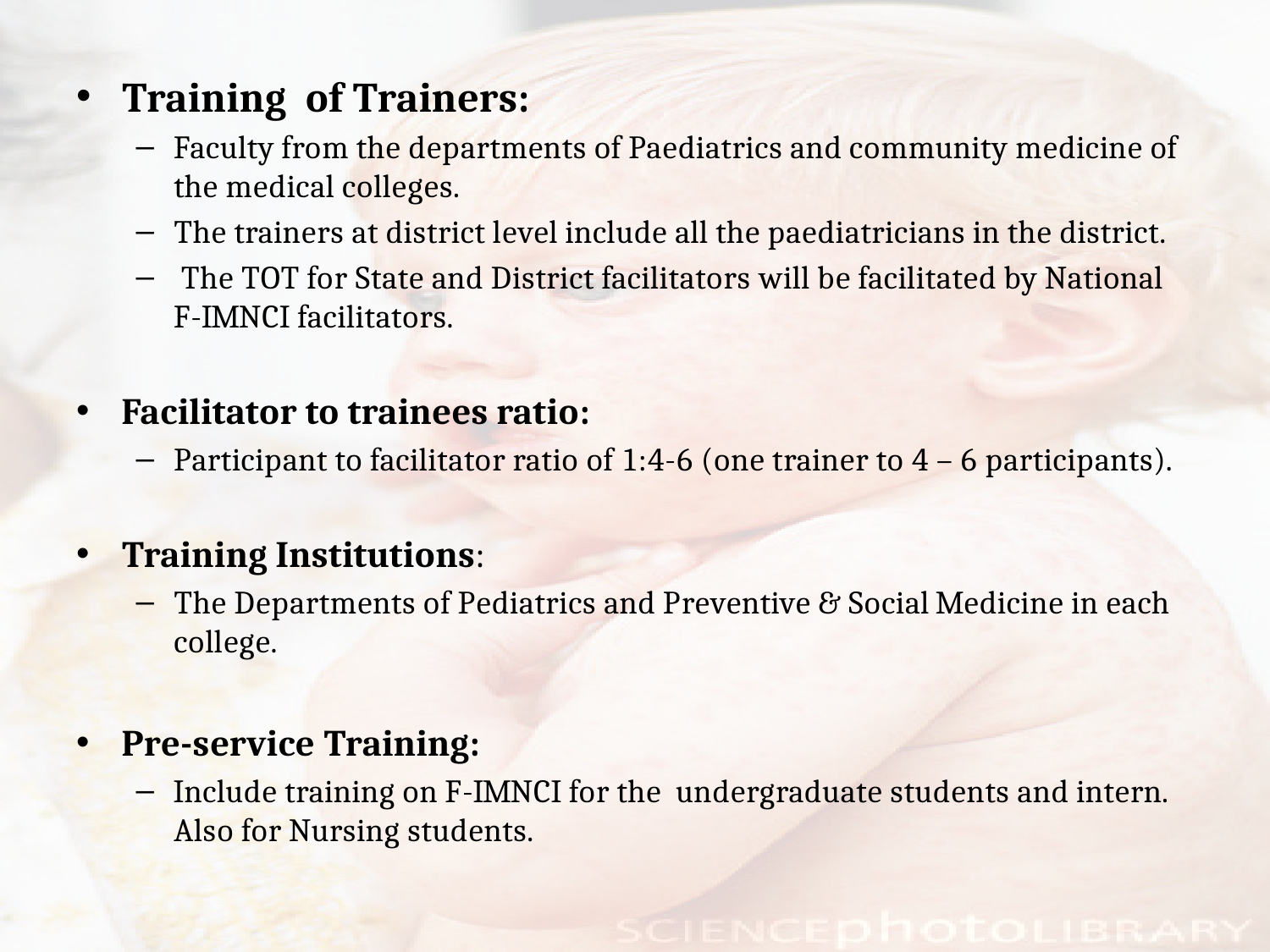

#
Training  of Trainers:
Faculty from the departments of Paediatrics and community medicine of the medical colleges.
The trainers at district level include all the paediatricians in the district.
 The TOT for State and District facilitators will be facilitated by National F-IMNCI facilitators.

Facilitator to trainees ratio:
Participant to facilitator ratio of 1:4-6 (one trainer to 4 – 6 participants).

Training Institutions:
The Departments of Pediatrics and Preventive & Social Medicine in each college.

Pre-service Training:
Include training on F-IMNCI for the  undergraduate students and intern. Also for Nursing students.